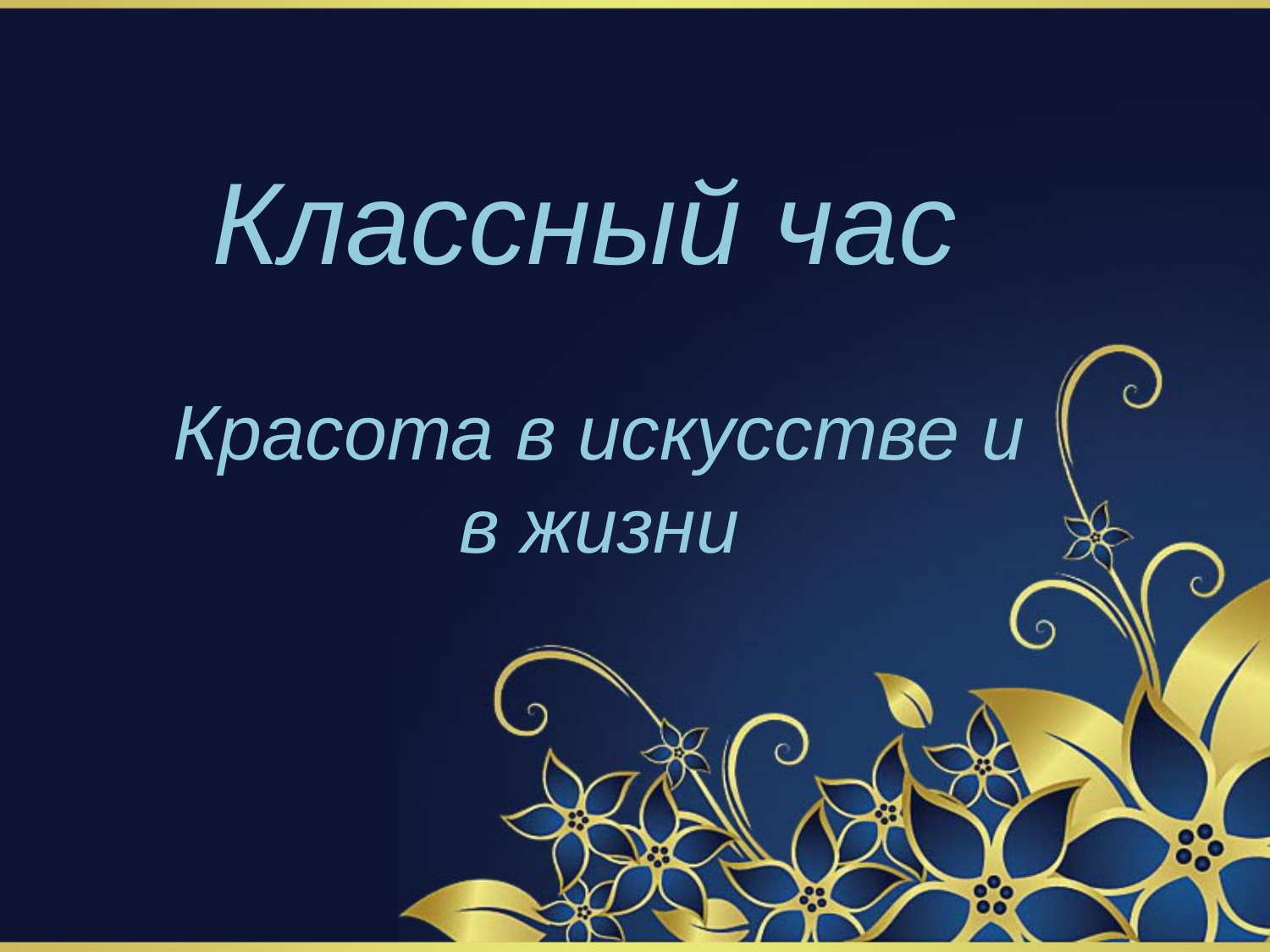

# Классный час
Красота в искусстве и в жизни